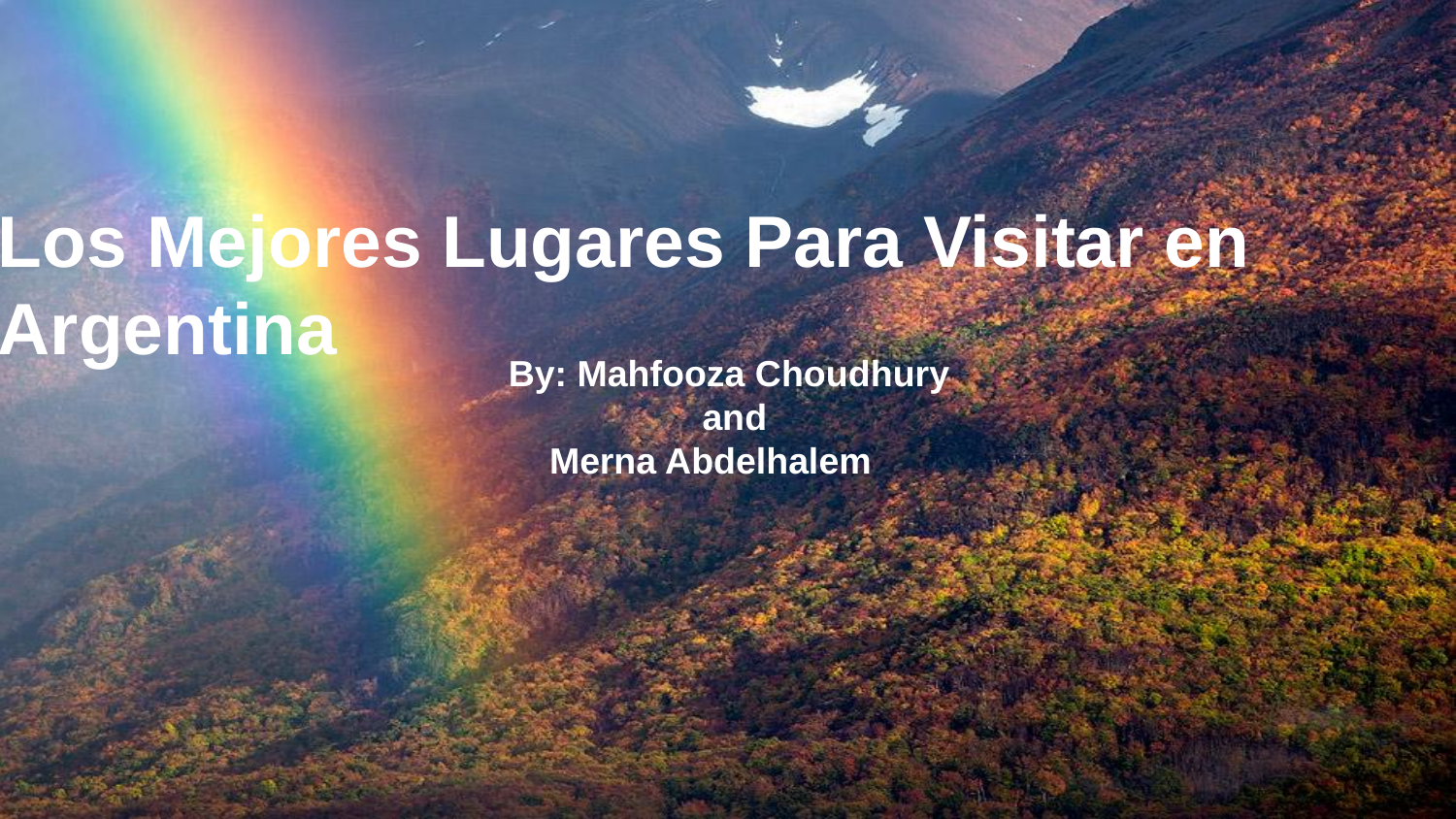

Los Mejores Lugares Para Visitar en Argentina
#
  By: Mahfooza Choudhury
                     and
      Merna Abdelhalem